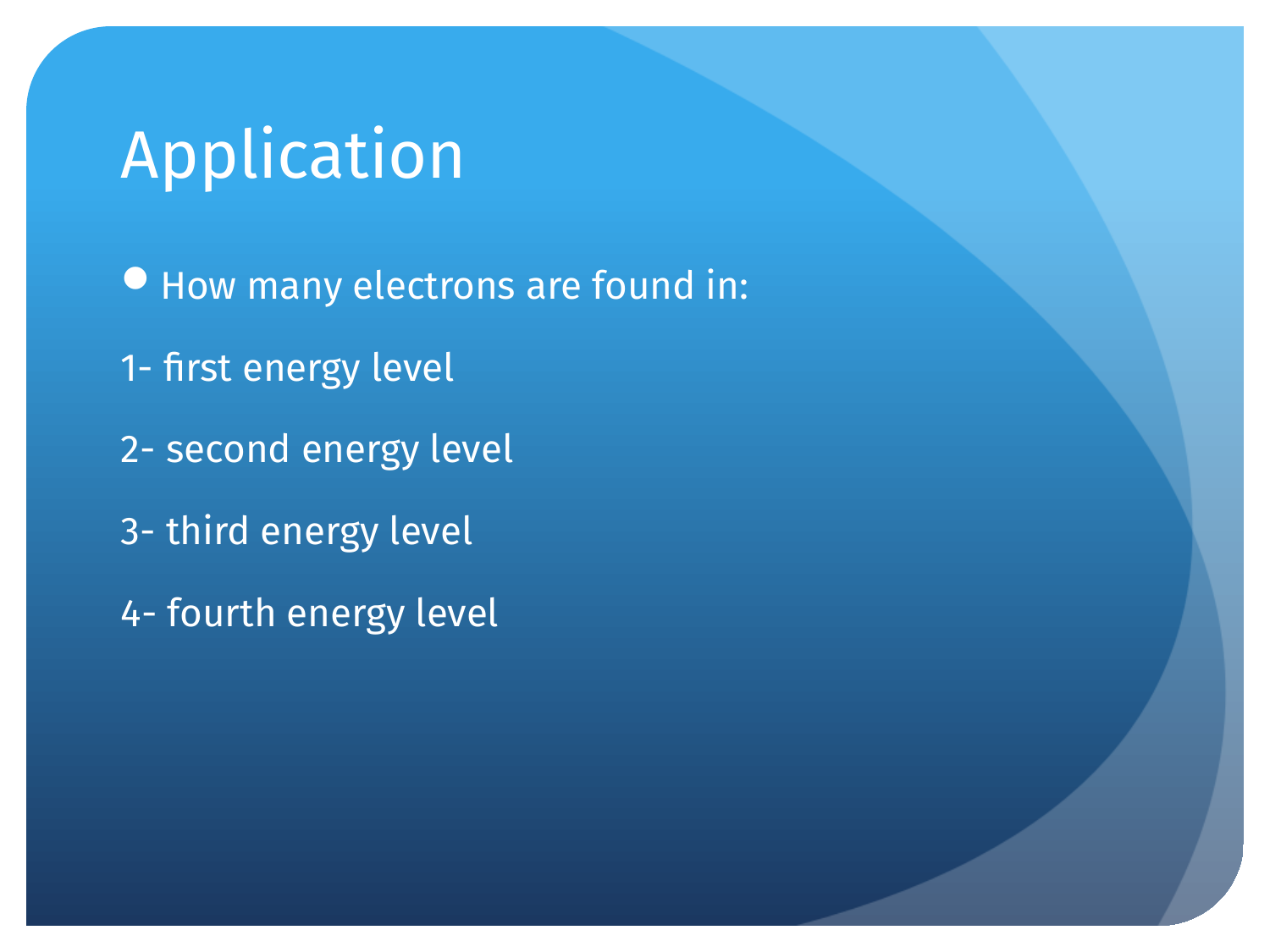

# Application
How many electrons are found in:
1- first energy level
2- second energy level
3- third energy level
4- fourth energy level